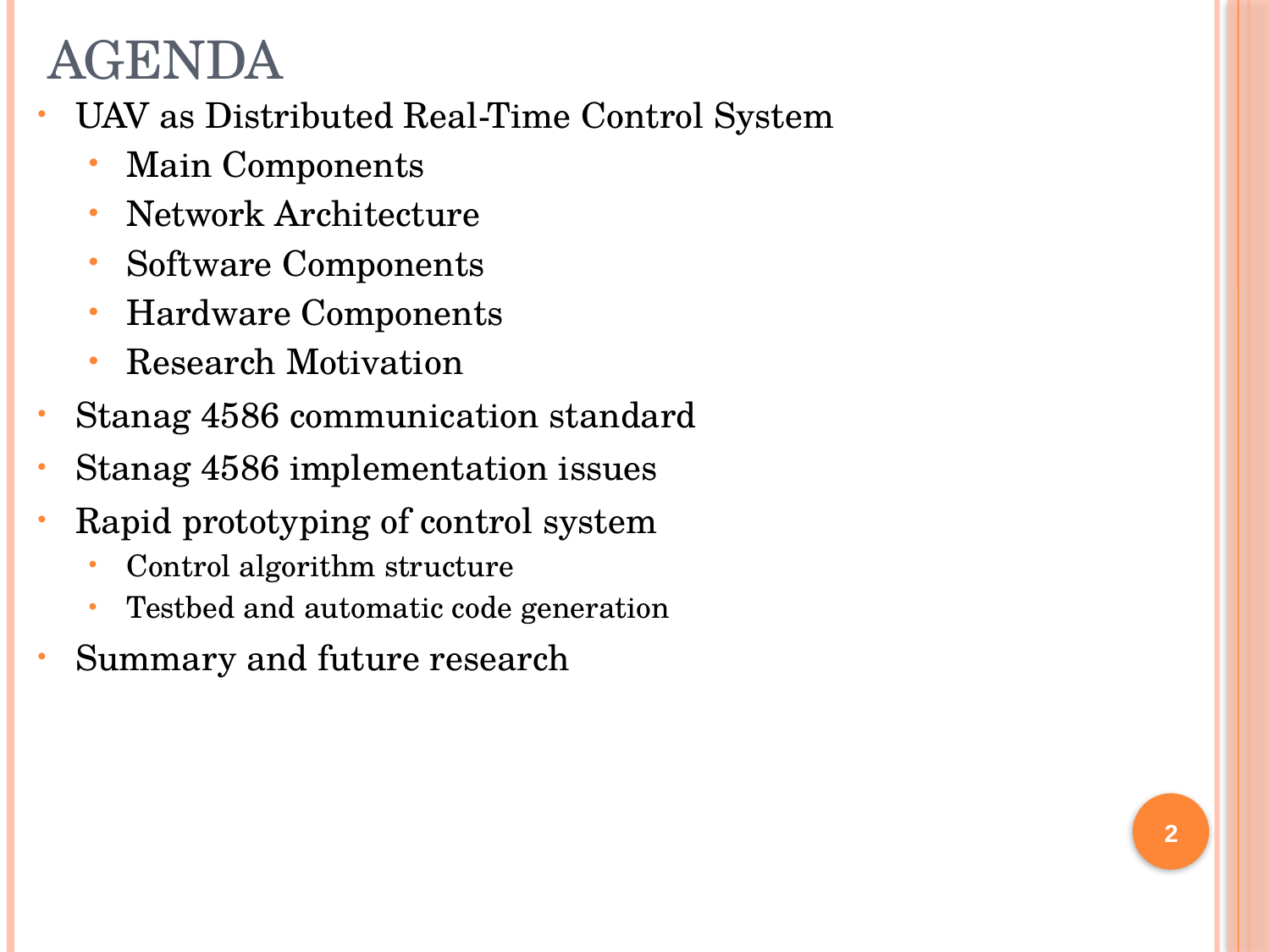

# Agenda
UAV as Distributed Real-Time Control System
Main Components
Network Architecture
Software Components
Hardware Components
Research Motivation
Stanag 4586 communication standard
Stanag 4586 implementation issues
Rapid prototyping of control system
Control algorithm structure
Testbed and automatic code generation
Summary and future research

2